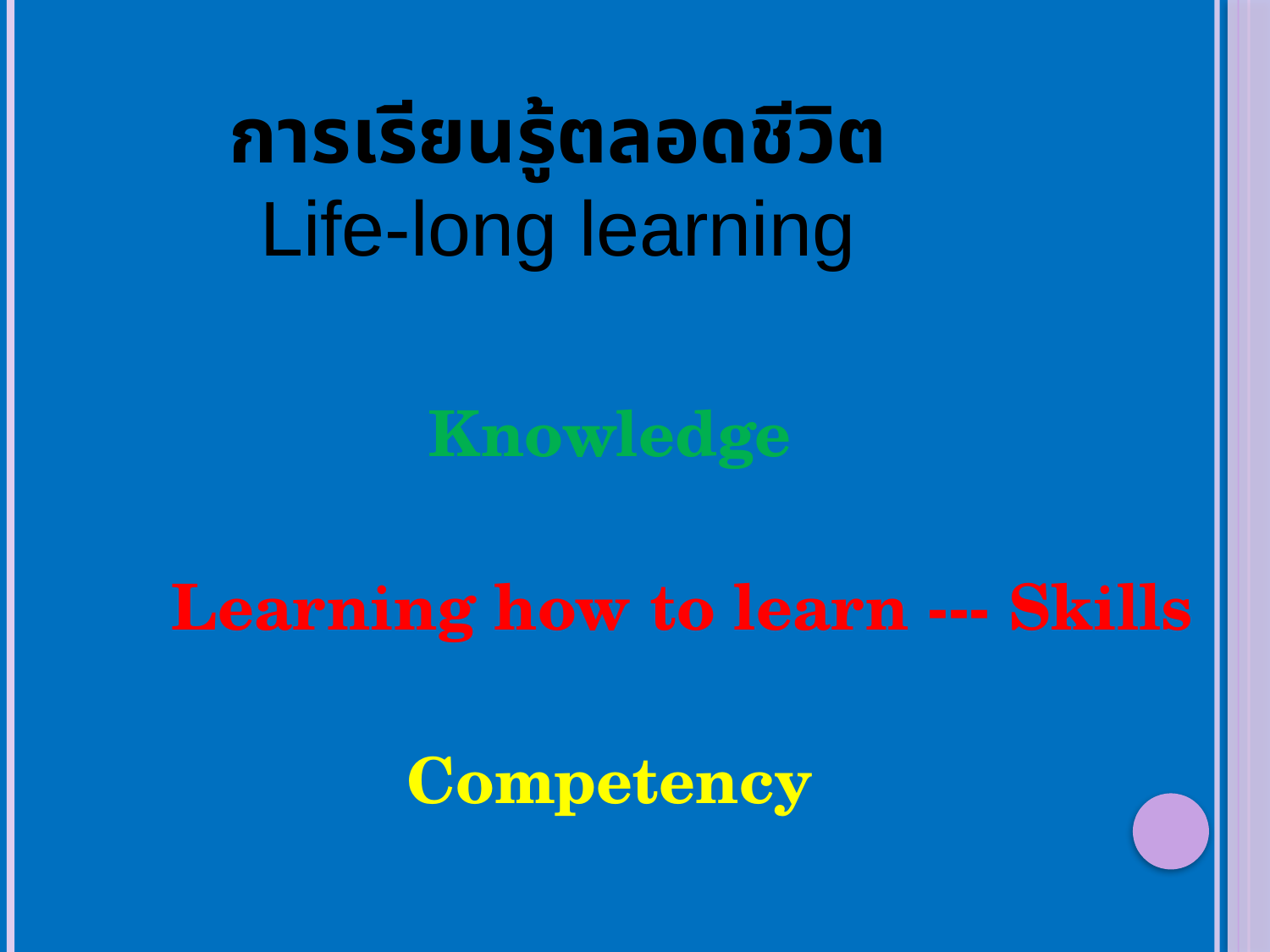

การเรียนรู้ตลอดชีวิต
Life-long learning
Knowledge

        Learning how to learn --- Skills

Competency